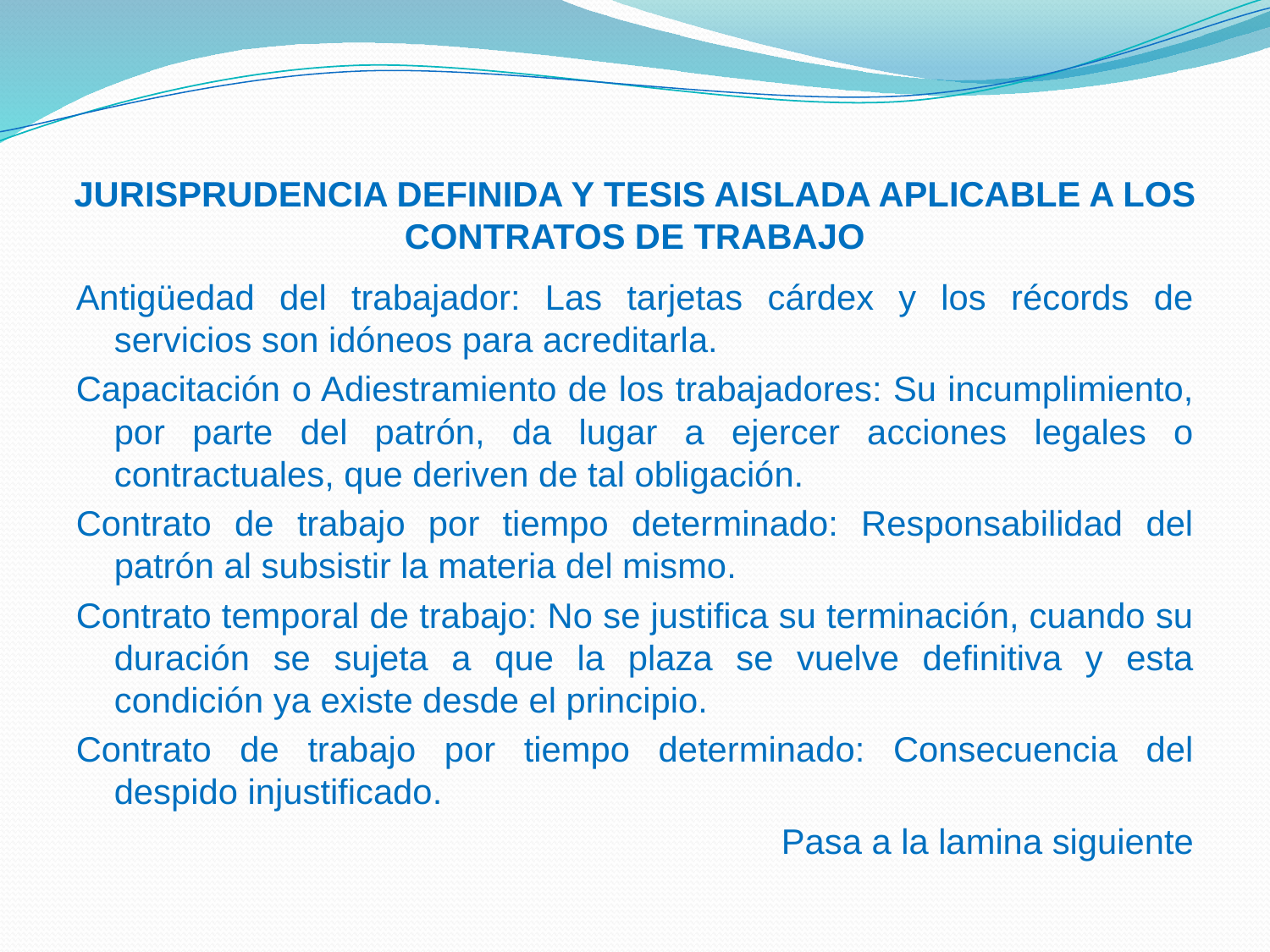

# JURISPRUDENCIA DEFINIDA Y TESIS AISLADA APLICABLE A LOS CONTRATOS DE TRABAJO
Antigüedad del trabajador: Las tarjetas cárdex y los récords de servicios son idóneos para acreditarla.
Capacitación o Adiestramiento de los trabajadores: Su incumplimiento, por parte del patrón, da lugar a ejercer acciones legales o contractuales, que deriven de tal obligación.
Contrato de trabajo por tiempo determinado: Responsabilidad del patrón al subsistir la materia del mismo.
Contrato temporal de trabajo: No se justifica su terminación, cuando su duración se sujeta a que la plaza se vuelve definitiva y esta condición ya existe desde el principio.
Contrato de trabajo por tiempo determinado: Consecuencia del despido injustificado.
Pasa a la lamina siguiente